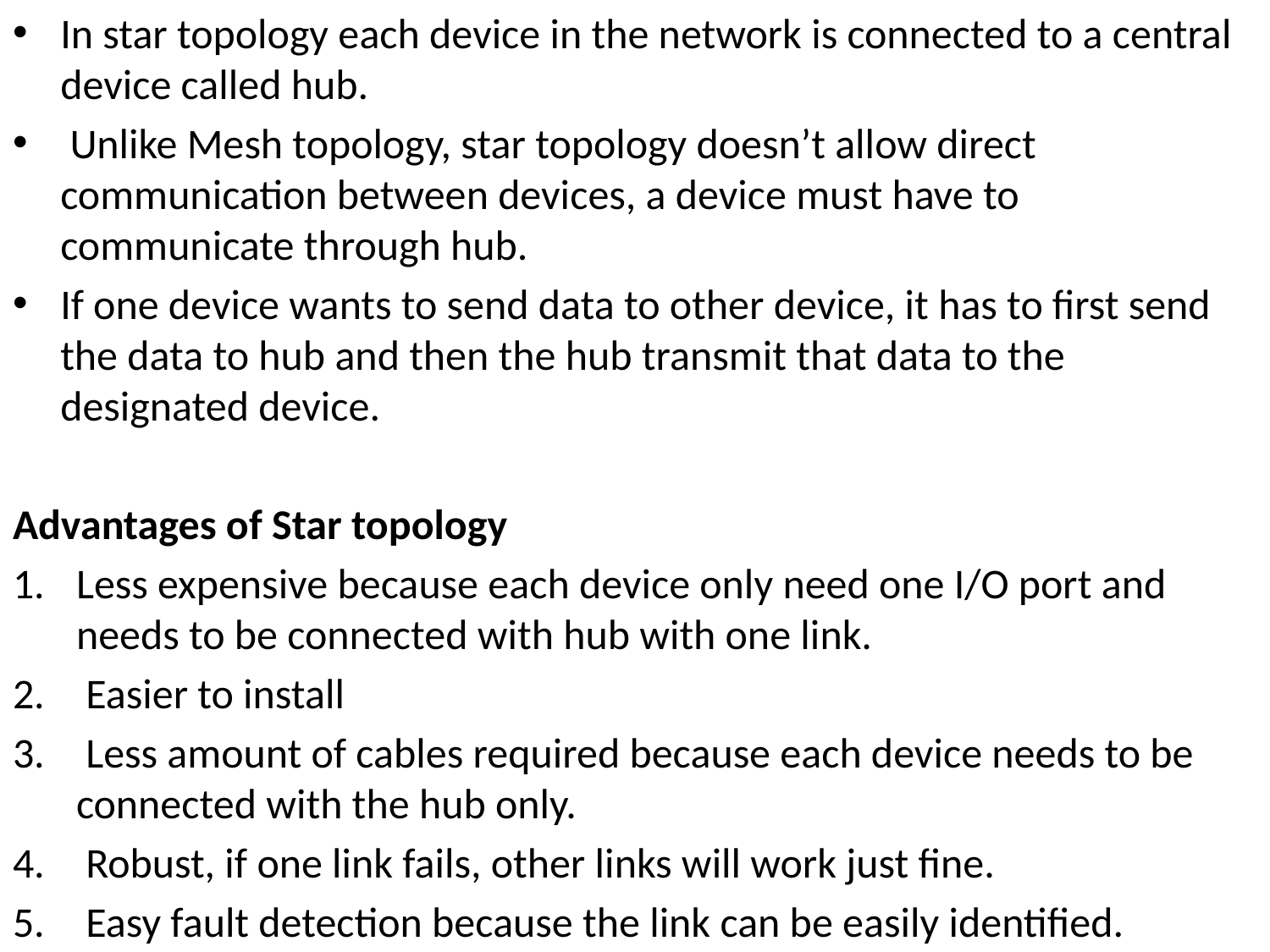

In star topology each device in the network is connected to a central device called hub.
 Unlike Mesh topology, star topology doesn’t allow direct communication between devices, a device must have to communicate through hub.
If one device wants to send data to other device, it has to first send the data to hub and then the hub transmit that data to the designated device.

Advantages of Star topology
Less expensive because each device only need one I/O port and needs to be connected with hub with one link.
 Easier to install
 Less amount of cables required because each device needs to be connected with the hub only.
 Robust, if one link fails, other links will work just fine.
 Easy fault detection because the link can be easily identified.

#